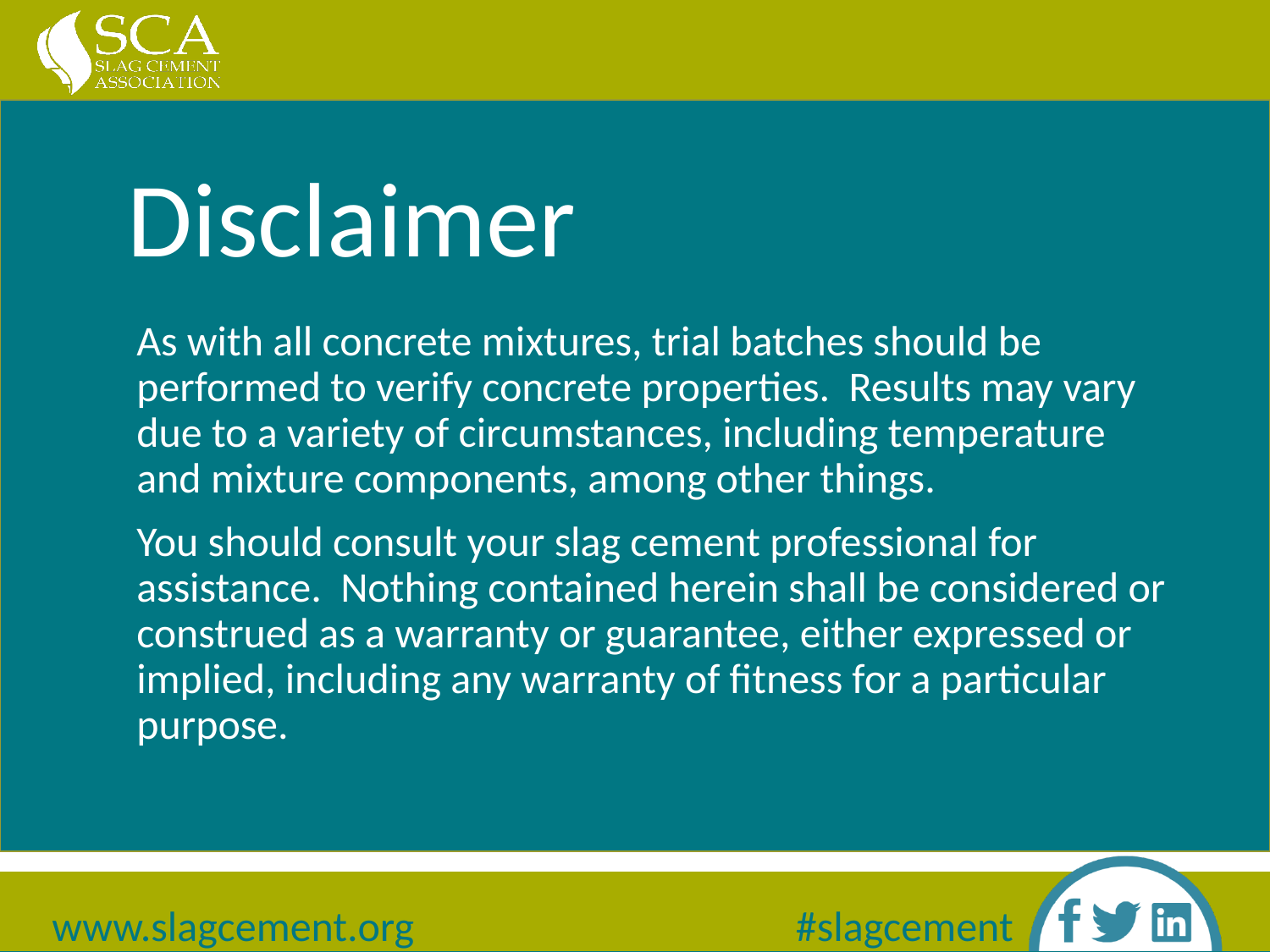

# Disclaimer

As with all concrete mixtures, trial batches should be performed to verify concrete properties.  Results may vary due to a variety of circumstances, including temperature and mixture components, among other things.
You should consult your slag cement professional for assistance.  Nothing contained herein shall be considered or construed as a warranty or guarantee, either expressed or implied, including any warranty of fitness for a particular purpose.